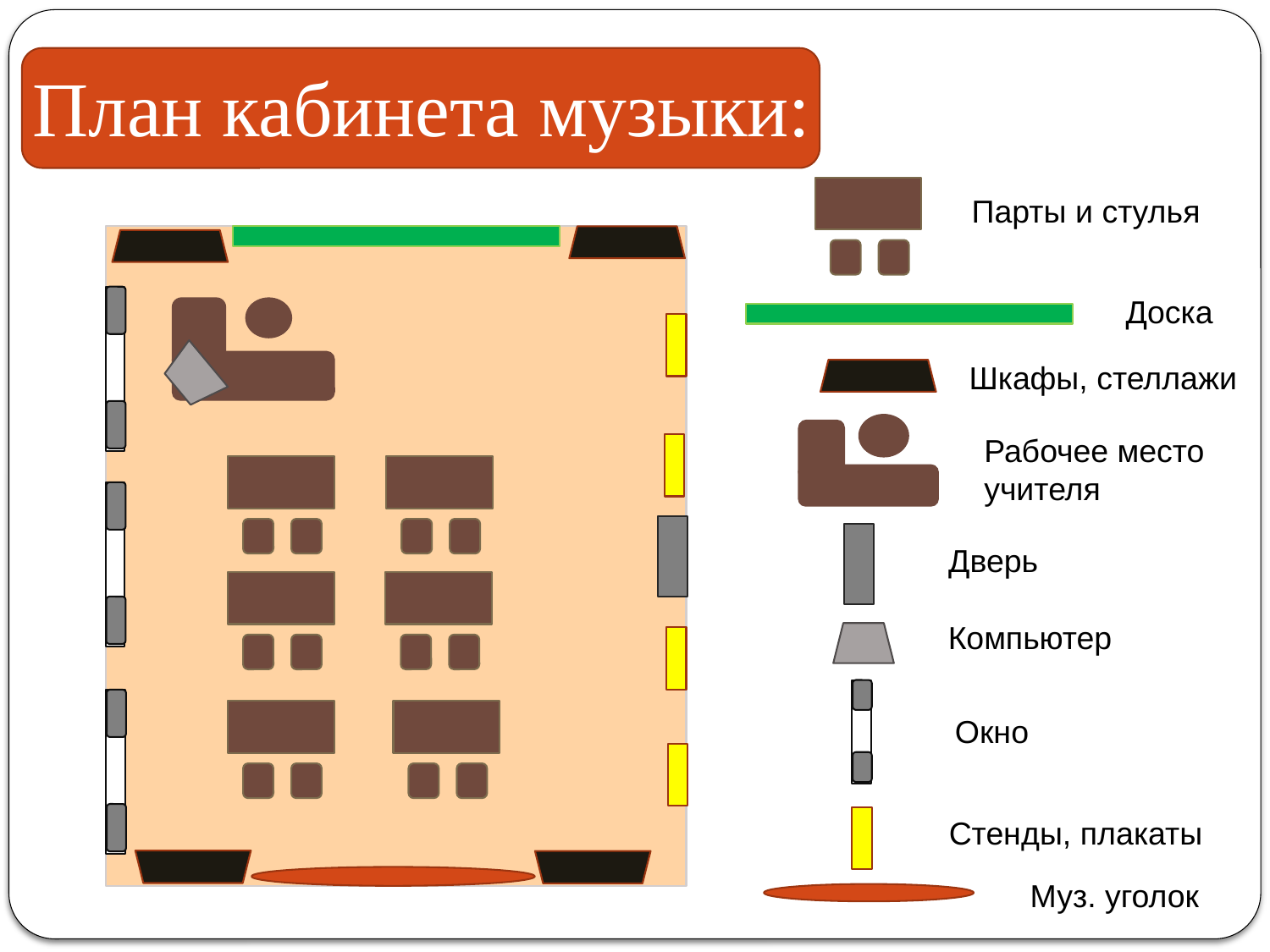

План кабинета музыки:

Парты и стулья

Доска

Шкафы, стеллажи

Рабочее место учителя

Дверь
Компьютер

Окно

Стенды, плакаты

Муз. уголок